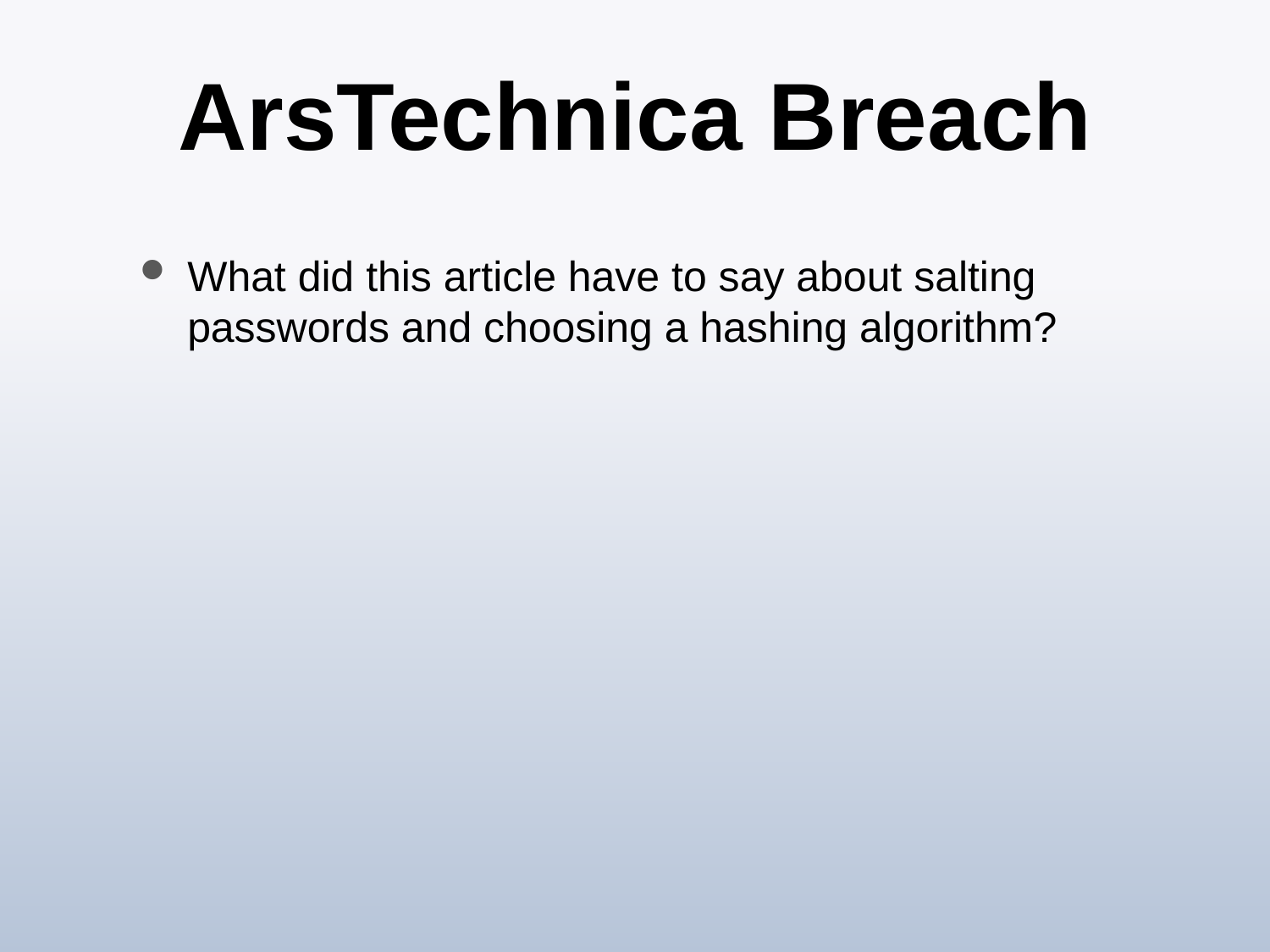

# ArsTechnica Breach
What did this article have to say about salting passwords and choosing a hashing algorithm?